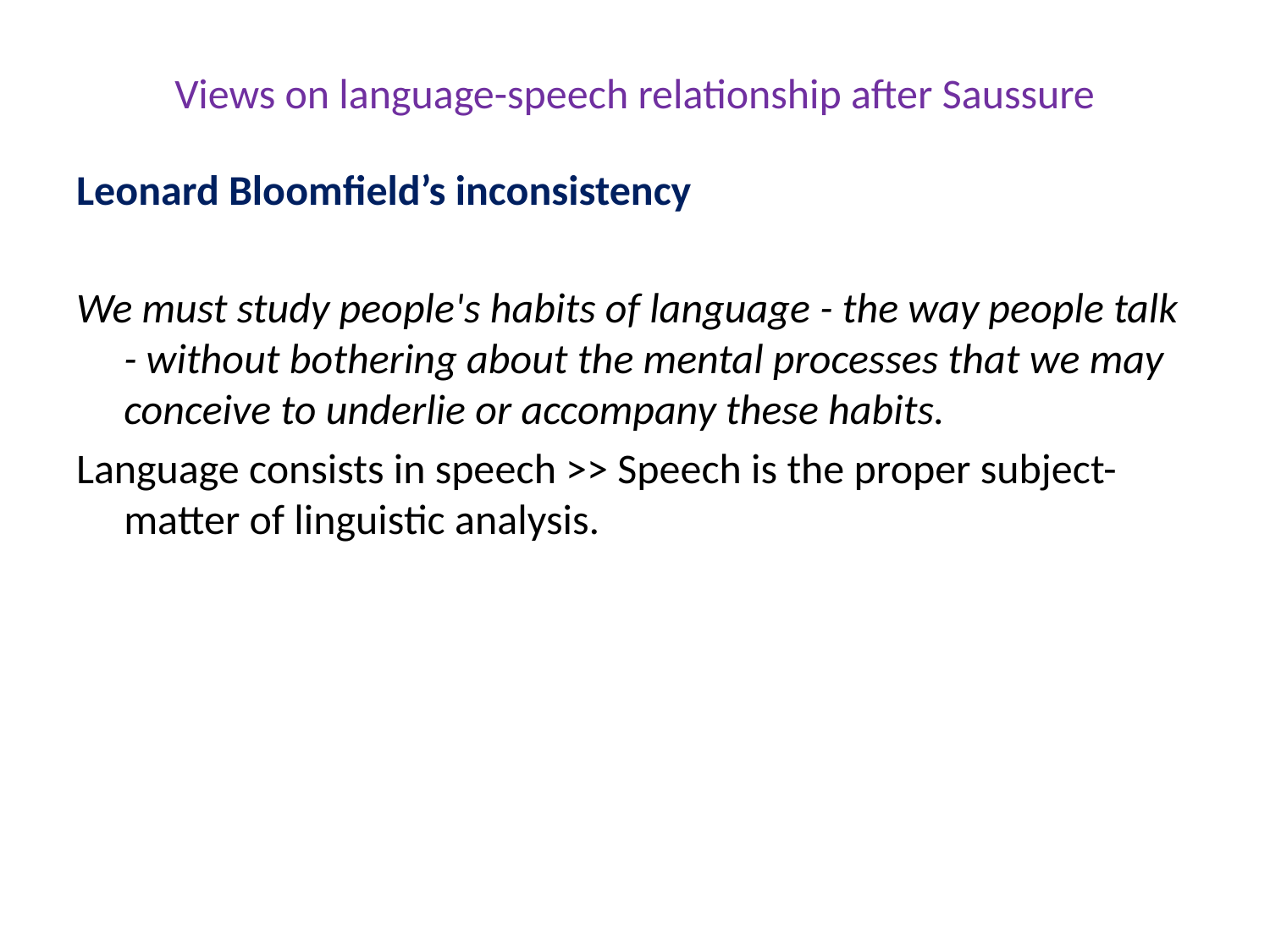

# Views on language-speech relationship after Saussure
Leonard Bloomfield’s inconsistency

We must study people's habits of language - the way people talk - without bothering about the mental processes that we may conceive to underlie or accompany these habits.
Language consists in speech >> Speech is the proper subject-matter of linguistic analysis.